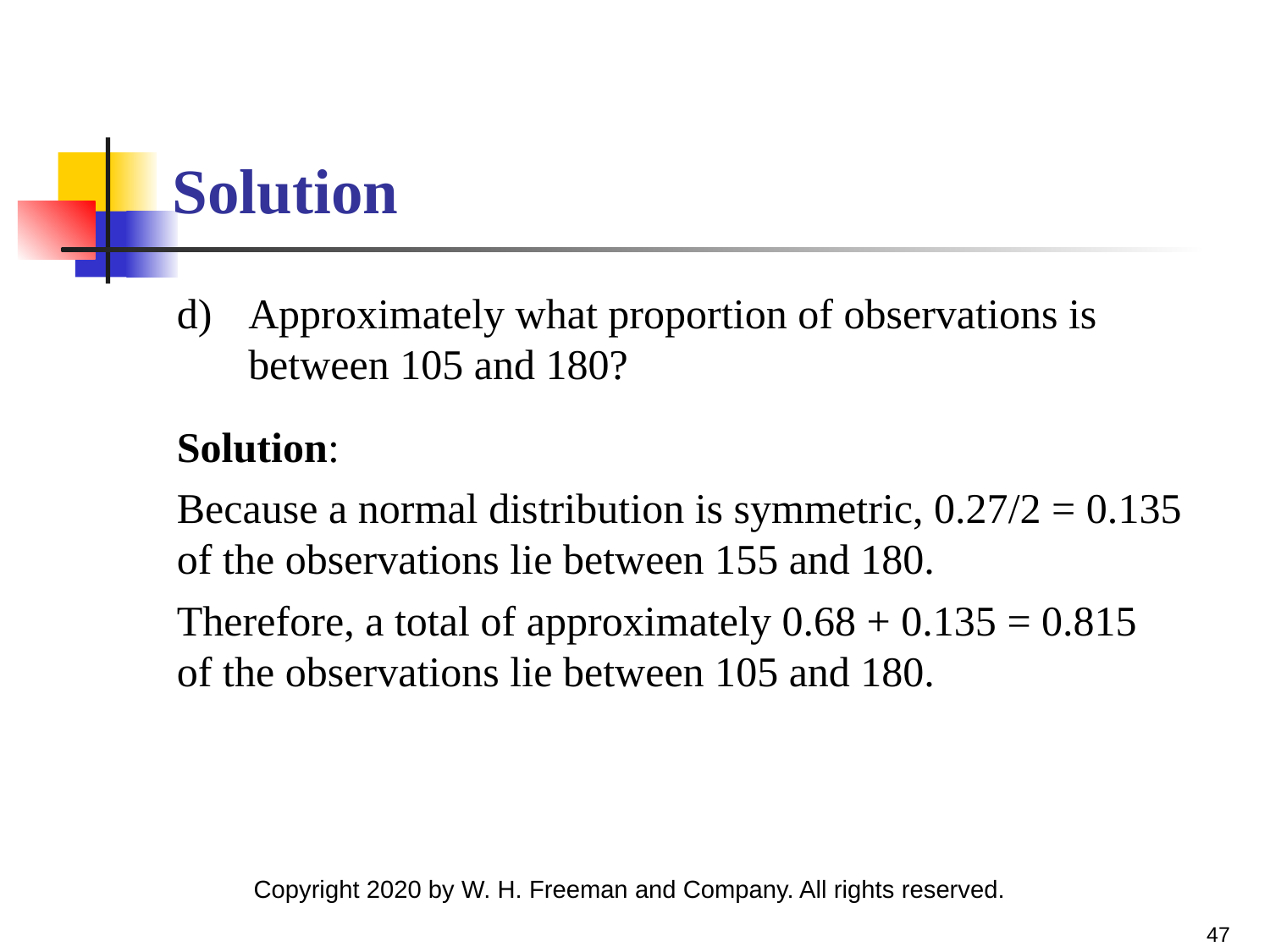

# Solution
Approximately what proportion of observations is between 105 and 180?
Solution:
Because a normal distribution is symmetric, 0.27/2 = 0.135 of the observations lie between 155 and 180.
Therefore, a total of approximately 0.68 + 0.135 = 0.815 of the observations lie between 105 and 180.